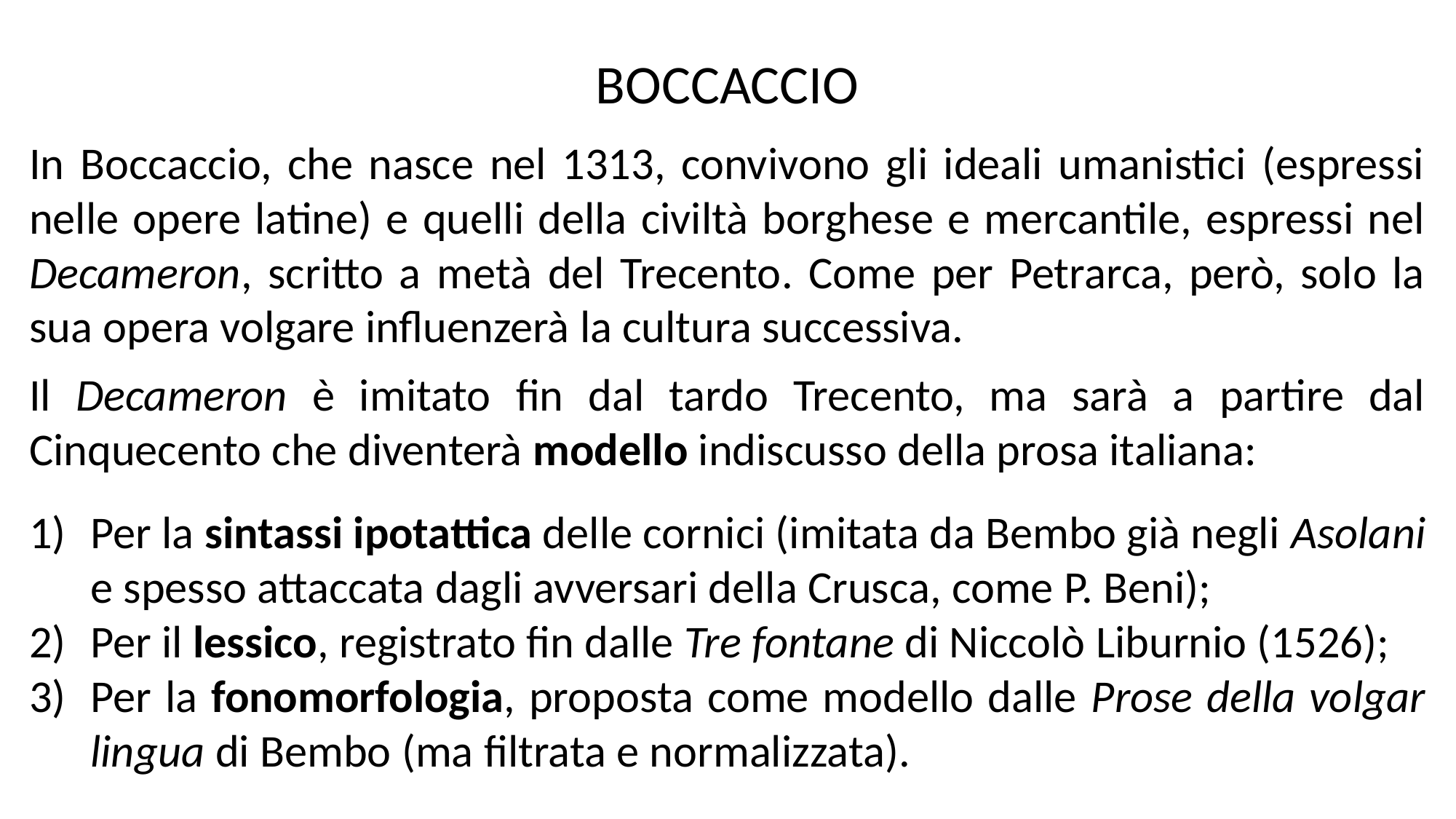

BOCCACCIO
In Boccaccio, che nasce nel 1313, convivono gli ideali umanistici (espressi nelle opere latine) e quelli della civiltà borghese e mercantile, espressi nel Decameron, scritto a metà del Trecento. Come per Petrarca, però, solo la sua opera volgare influenzerà la cultura successiva.
Il Decameron è imitato fin dal tardo Trecento, ma sarà a partire dal Cinquecento che diventerà modello indiscusso della prosa italiana:

Per la sintassi ipotattica delle cornici (imitata da Bembo già negli Asolani e spesso attaccata dagli avversari della Crusca, come P. Beni);
Per il lessico, registrato fin dalle Tre fontane di Niccolò Liburnio (1526);
Per la fonomorfologia, proposta come modello dalle Prose della volgar lingua di Bembo (ma filtrata e normalizzata).